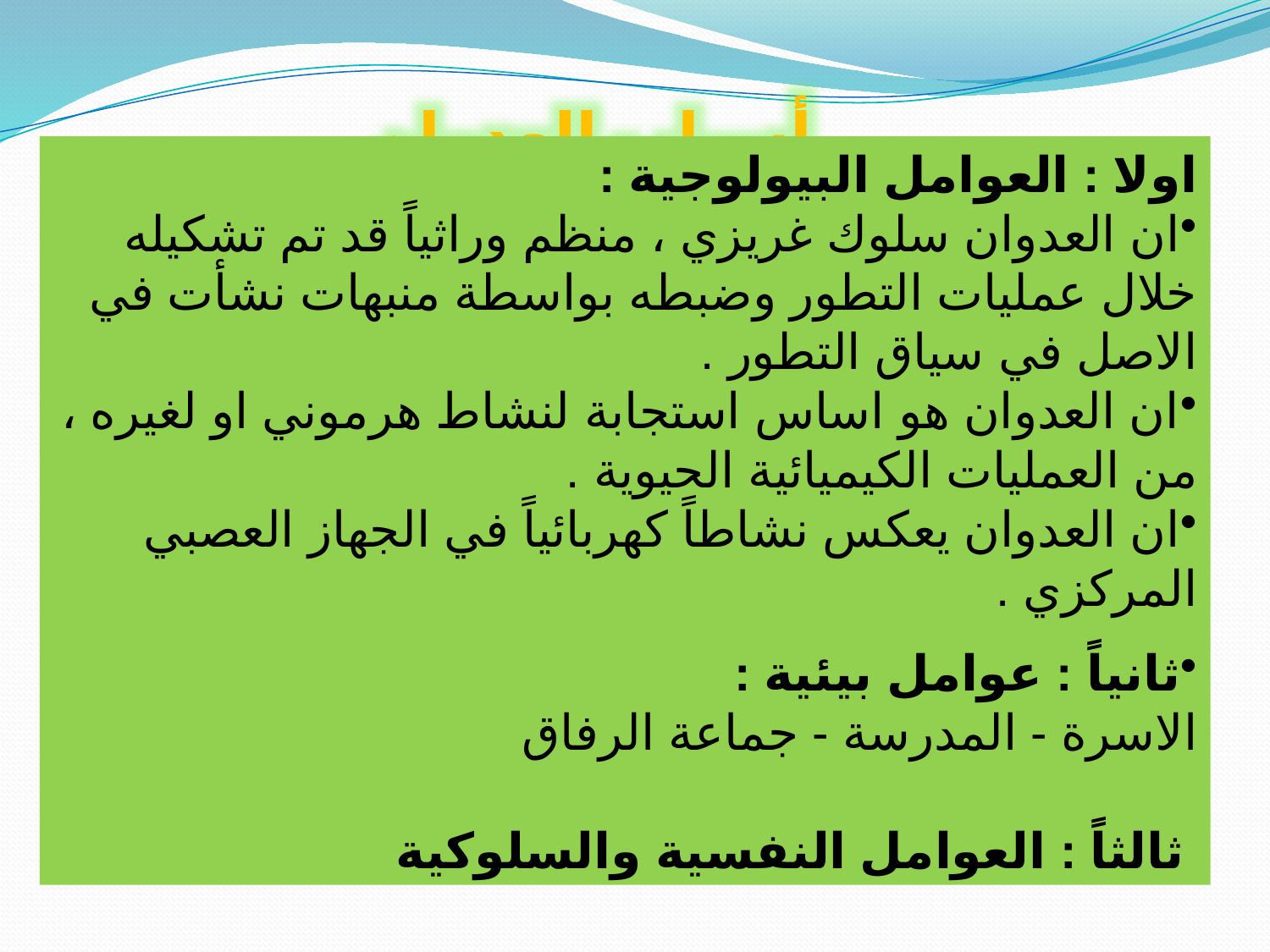

أسباب العدوان
اولا : العوامل البيولوجية :
ان العدوان سلوك غريزي ، منظم وراثياً قد تم تشكيله خلال عمليات التطور وضبطه بواسطة منبهات نشأت في الاصل في سياق التطور .
ان العدوان هو اساس استجابة لنشاط هرموني او لغيره ، من العمليات الكيميائية الحيوية .
ان العدوان يعكس نشاطاً كهربائياً في الجهاز العصبي المركزي .

ثانياً : عوامل بيئية :
الاسرة - المدرسة - جماعة الرفاق

ثالثاً : العوامل النفسية والسلوكية